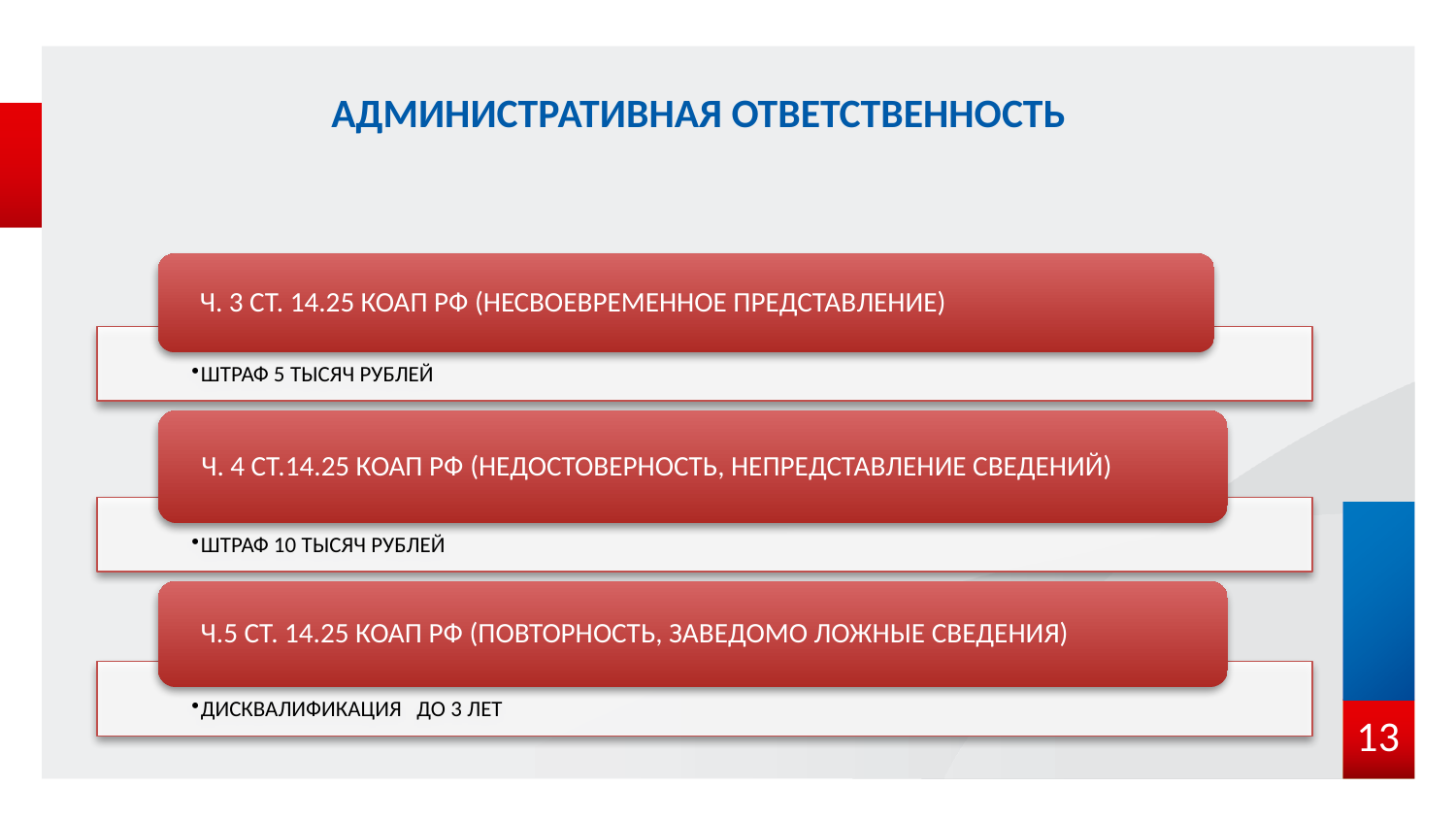

# АДМИНИСТРАТИВНАЯ ОТВЕТСТВЕННОСТЬ
ШТРАФ 5 ТЫСЯЧ РУБЛЕЙ
Ч. 3 СТ. 14.25 КОАП РФ (НЕСВОЕВРЕМЕННОЕ ПРЕДСТАВЛЕНИЕ)
ШТРАФ 10 ТЫСЯЧ РУБЛЕЙ
Ч. 4 СТ.14.25 КОАП РФ (НЕДОСТОВЕРНОСТЬ, НЕПРЕДСТАВЛЕНИЕ СВЕДЕНИЙ)
ДИСКВАЛИФИКАЦИЯ   ДО 3 ЛЕТ
Ч.5 СТ. 14.25 КОАП РФ (ПОВТОРНОСТЬ, ЗАВЕДОМО ЛОЖНЫЕ СВЕДЕНИЯ)
13